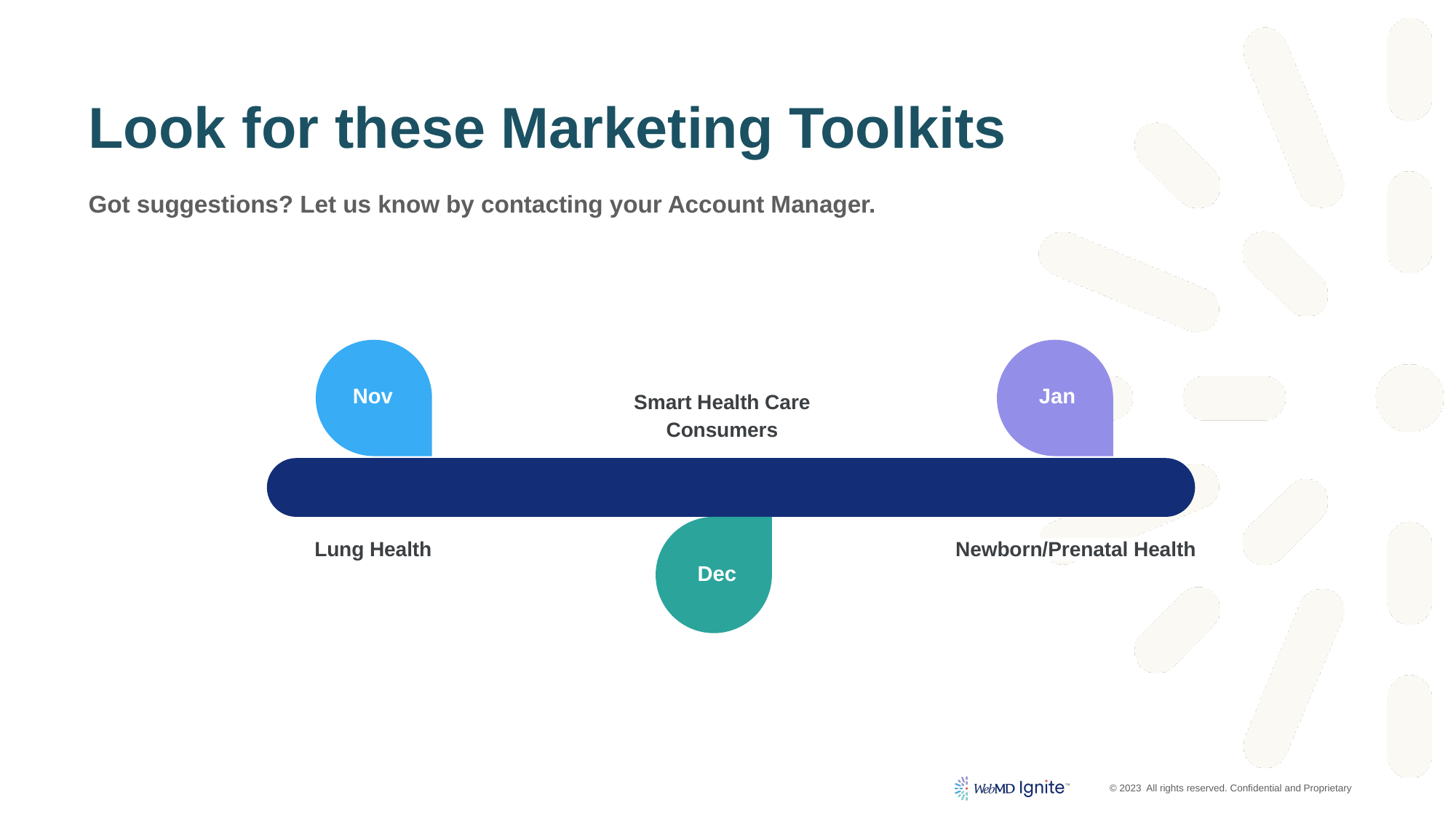

# Look for these Marketing Toolkits
Got suggestions? Let us know by contacting your Account Manager.
Smart Health Care Consumers
Nov
Jan
Lung Health
Newborn/Prenatal Health
Dec